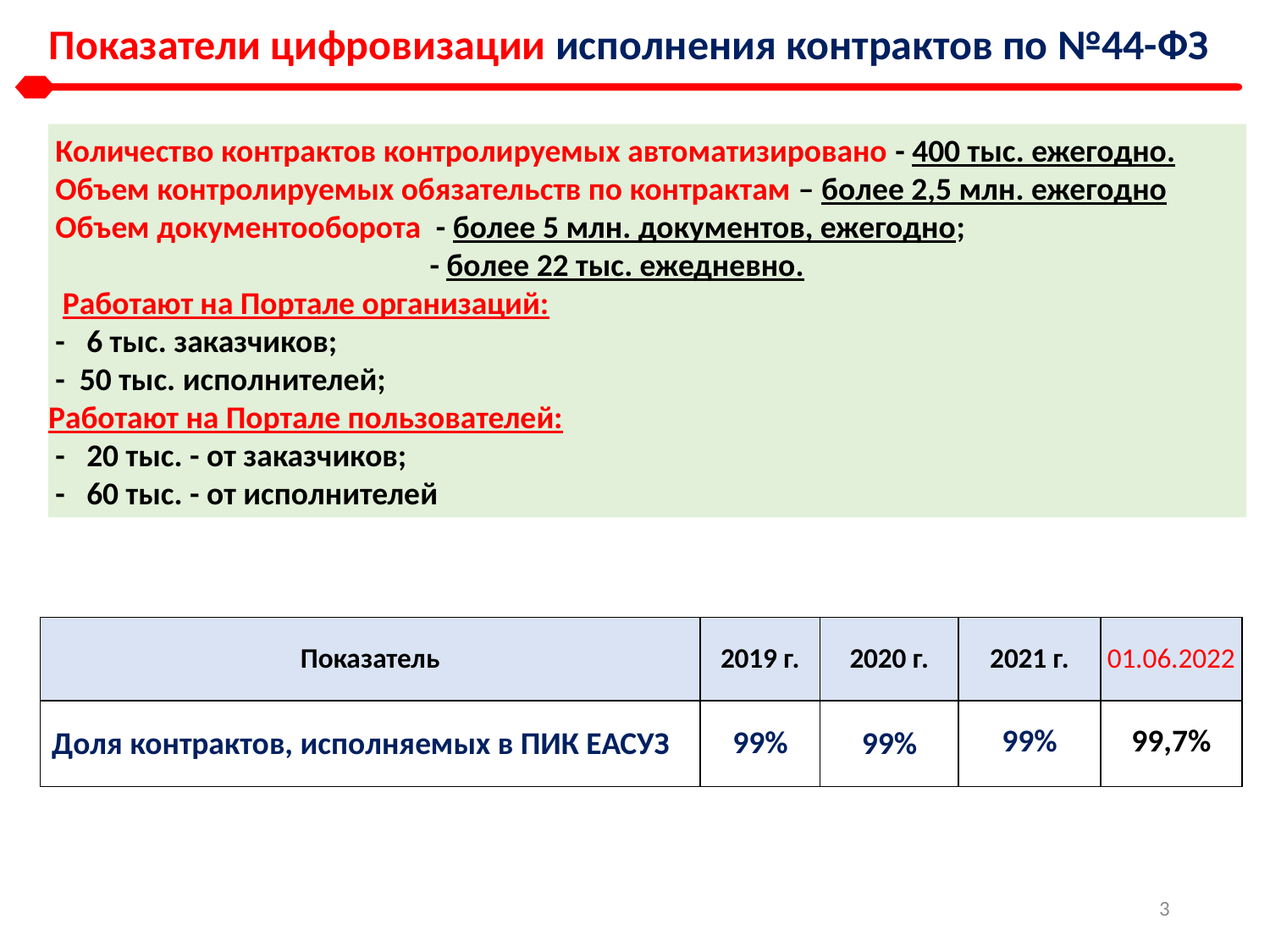

# Показатели цифровизации исполнения контрактов по №44-ФЗ

 Количество контрактов контролируемых автоматизировано - 400 тыс. ежегодно.
 Объем контролируемых обязательств по контрактам – более 2,5 млн. ежегодно
 Объем документооборота  - более 5 млн. документов, ежегодно;
                                                     - более 22 тыс. ежедневно.
  Работают на Портале организаций:
 -   6 тыс. заказчиков;
 -  50 тыс. исполнителей;
Работают на Портале пользователей:
 -   20 тыс. - от заказчиков;
 -   60 тыс. - от исполнителей
| Показатель | 2019 г. | 2020 г. | 2021 г. | 01.06.2022 |
| --- | --- | --- | --- | --- |
| Доля контрактов, исполняемых в ПИК ЕАСУЗ | 99% | 99% | 99% | 99,7% |
3